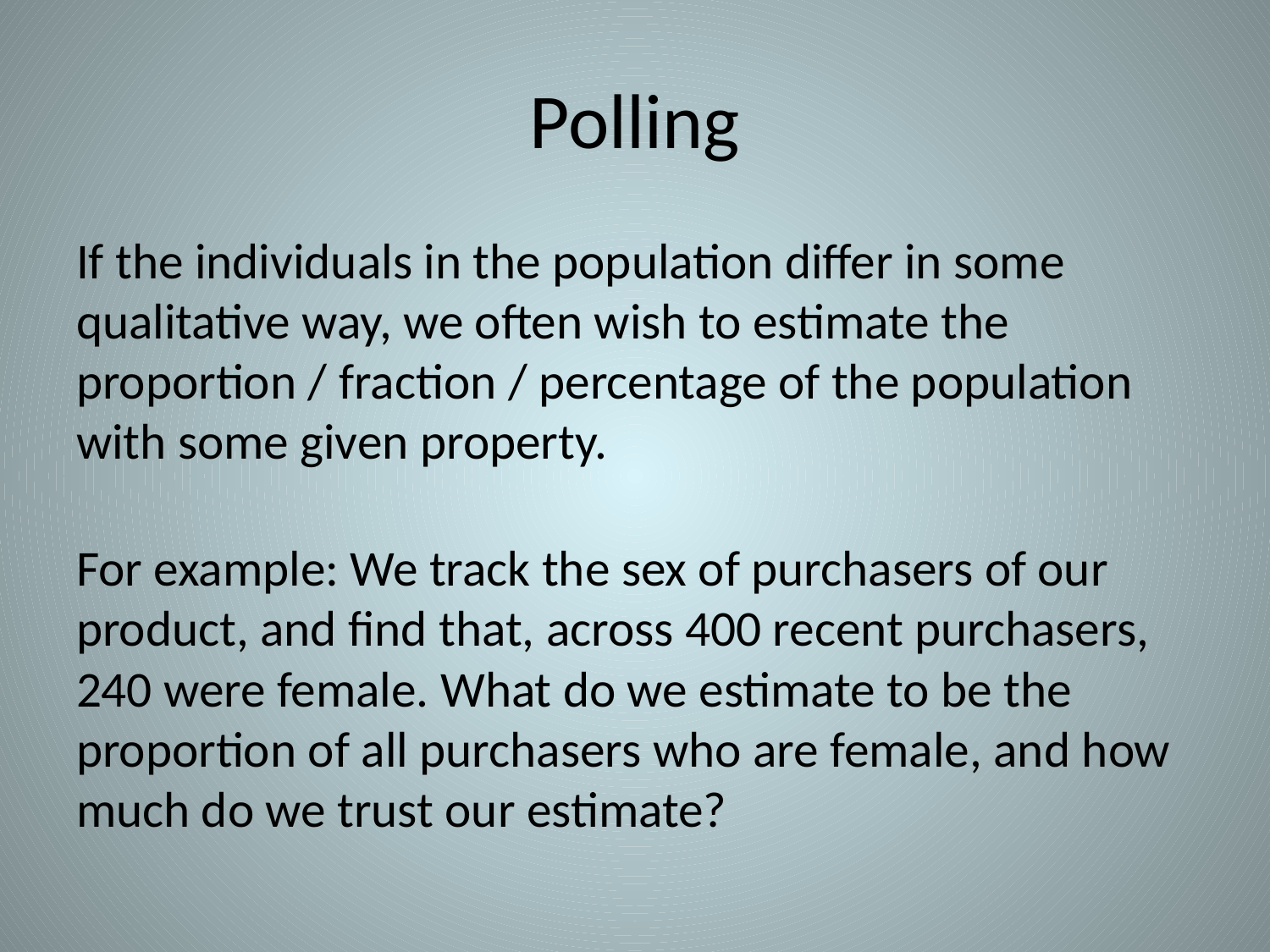

# Polling
If the individuals in the population differ in some qualitative way, we often wish to estimate the proportion / fraction / percentage of the population with some given property.
For example: We track the sex of purchasers of our product, and find that, across 400 recent purchasers, 240 were female. What do we estimate to be the proportion of all purchasers who are female, and how much do we trust our estimate?